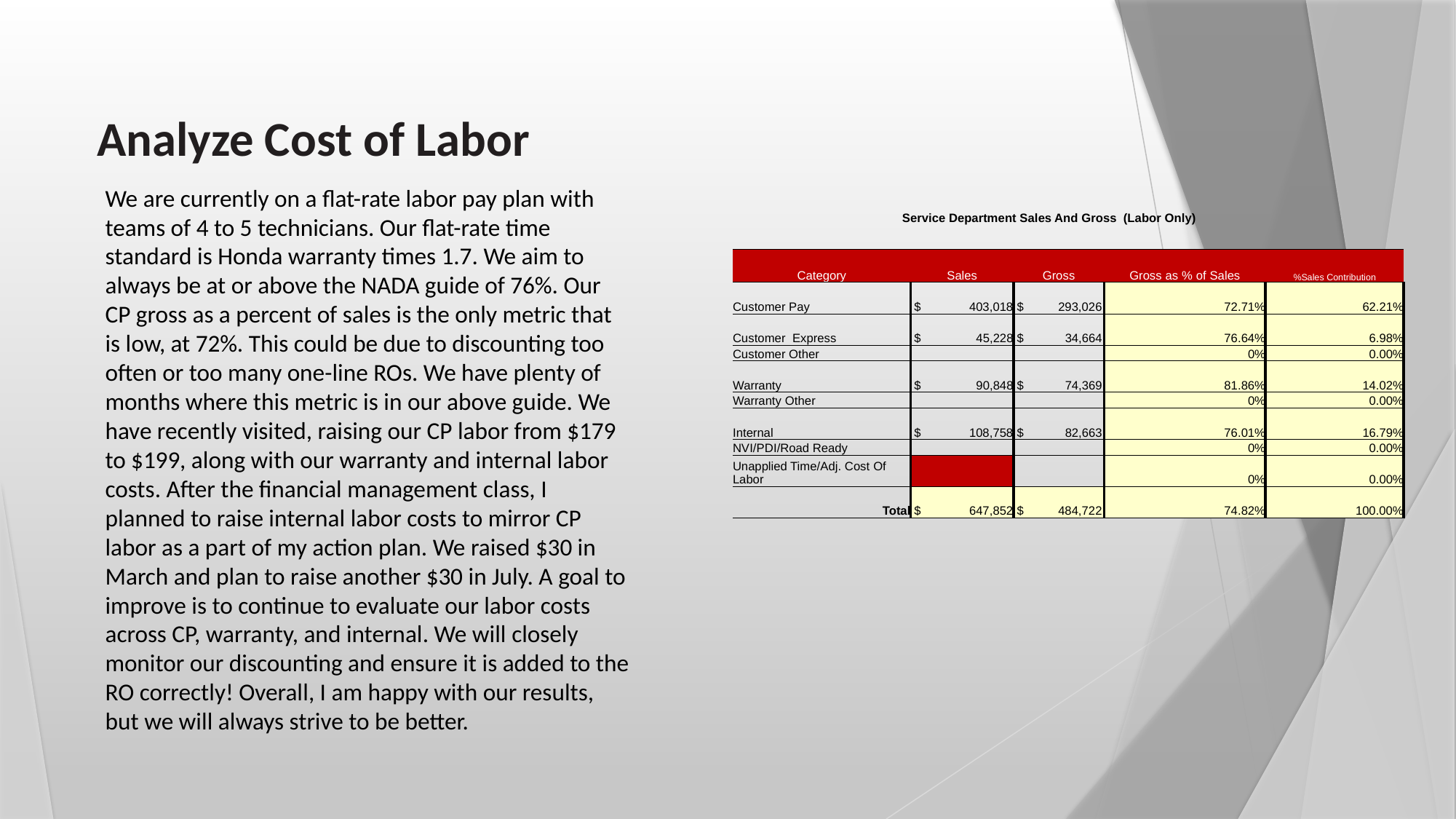

# Analyze Cost of Labor
We are currently on a flat-rate labor pay plan with teams of 4 to 5 technicians. Our flat-rate time standard is Honda warranty times 1.7. We aim to always be at or above the NADA guide of 76%. Our CP gross as a percent of sales is the only metric that is low, at 72%. This could be due to discounting too often or too many one-line ROs. We have plenty of months where this metric is in our above guide. We have recently visited, raising our CP labor from $179 to $199, along with our warranty and internal labor costs. After the financial management class, I planned to raise internal labor costs to mirror CP labor as a part of my action plan. We raised $30 in March and plan to raise another $30 in July. A goal to improve is to continue to evaluate our labor costs across CP, warranty, and internal. We will closely monitor our discounting and ensure it is added to the RO correctly! Overall, I am happy with our results, but we will always strive to be better.
| Service Department Sales And Gross (Labor Only) |  |  |  |  |
| --- | --- | --- | --- | --- |
|  |  |  |  |  |
| Category | Sales | Gross | Gross as % of Sales | %Sales Contribution |
| Customer Pay | $ 403,018 | $ 293,026 | 72.71% | 62.21% |
| Customer Express | $ 45,228 | $ 34,664 | 76.64% | 6.98% |
| Customer Other |  |  | 0% | 0.00% |
| Warranty | $ 90,848 | $ 74,369 | 81.86% | 14.02% |
| Warranty Other |  |  | 0% | 0.00% |
| Internal | $ 108,758 | $ 82,663 | 76.01% | 16.79% |
| NVI/PDI/Road Ready |  |  | 0% | 0.00% |
| Unapplied Time/Adj. Cost Of Labor |  |  | 0% | 0.00% |
| Total | $ 647,852 | $ 484,722 | 74.82% | 100.00% |